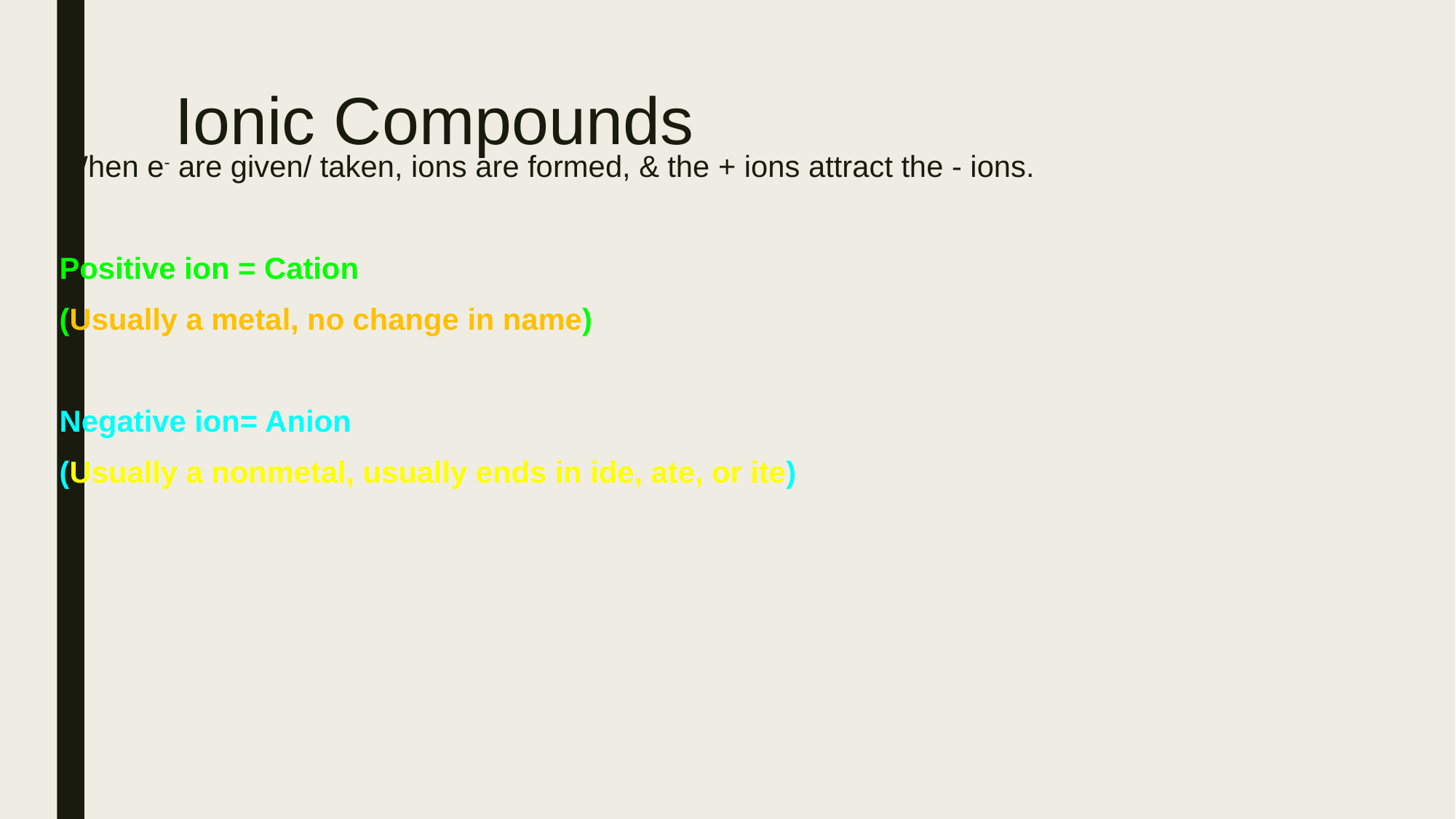

# Ionic Compounds
When e- are given/ taken, ions are formed, & the + ions attract the - ions.

Positive ion = Cation
(Usually a metal, no change in name)

Negative ion= Anion
(Usually a nonmetal, usually ends in ide, ate, or ite)